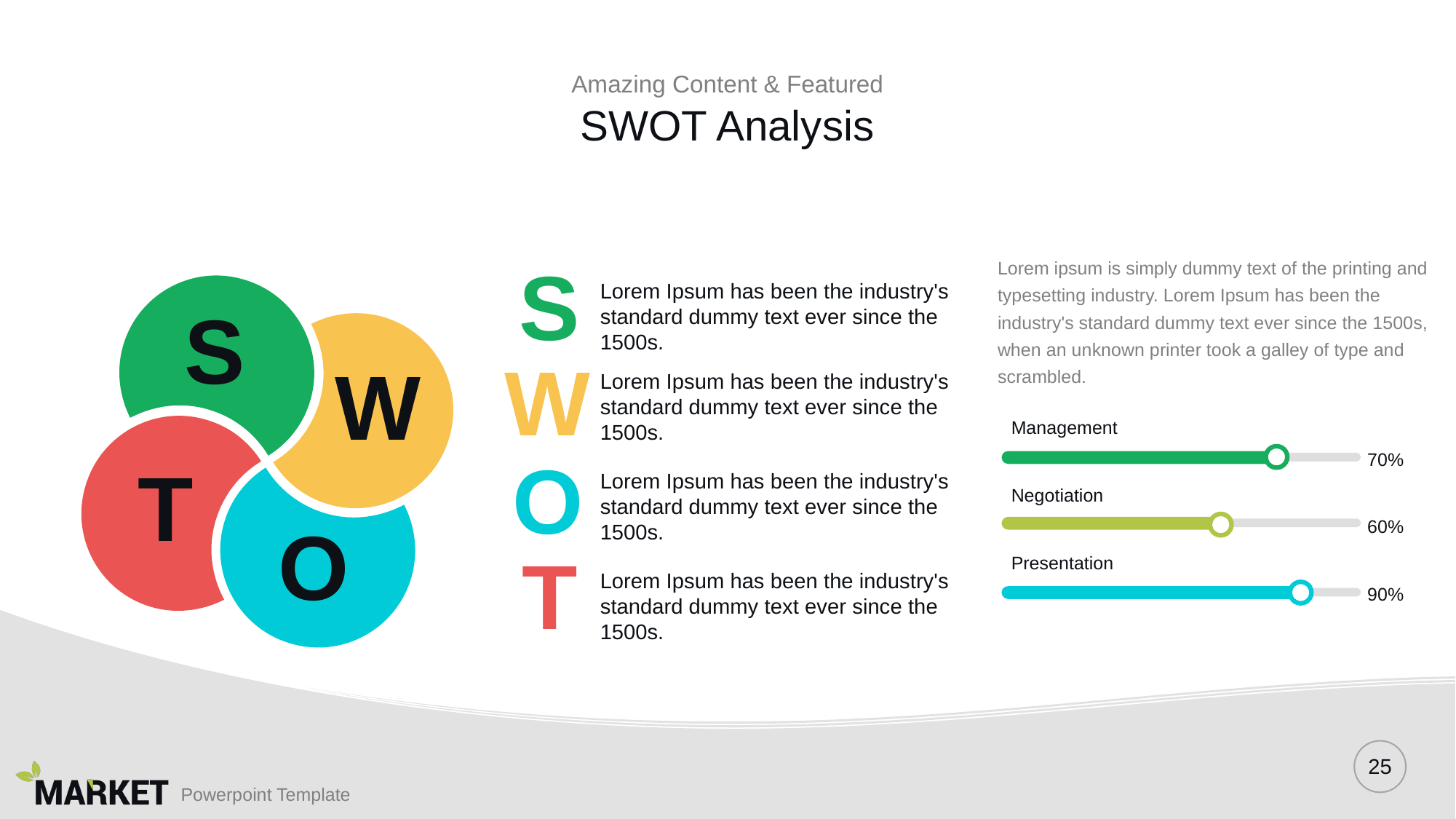

Amazing Content & Featured
# SWOT Analysis
S
Lorem ipsum is simply dummy text of the printing and typesetting industry. Lorem Ipsum has been the industry's standard dummy text ever since the 1500s, when an unknown printer took a galley of type and scrambled.

Lorem Ipsum has been the industry's standard dummy text ever since the 1500s.
S

W
W
Lorem Ipsum has been the industry's standard dummy text ever since the 1500s.

Management
70%

Negotiation
60%

Presentation
90%

O
T

Lorem Ipsum has been the industry's standard dummy text ever since the 1500s.
O
T
Lorem Ipsum has been the industry's standard dummy text ever since the 1500s.